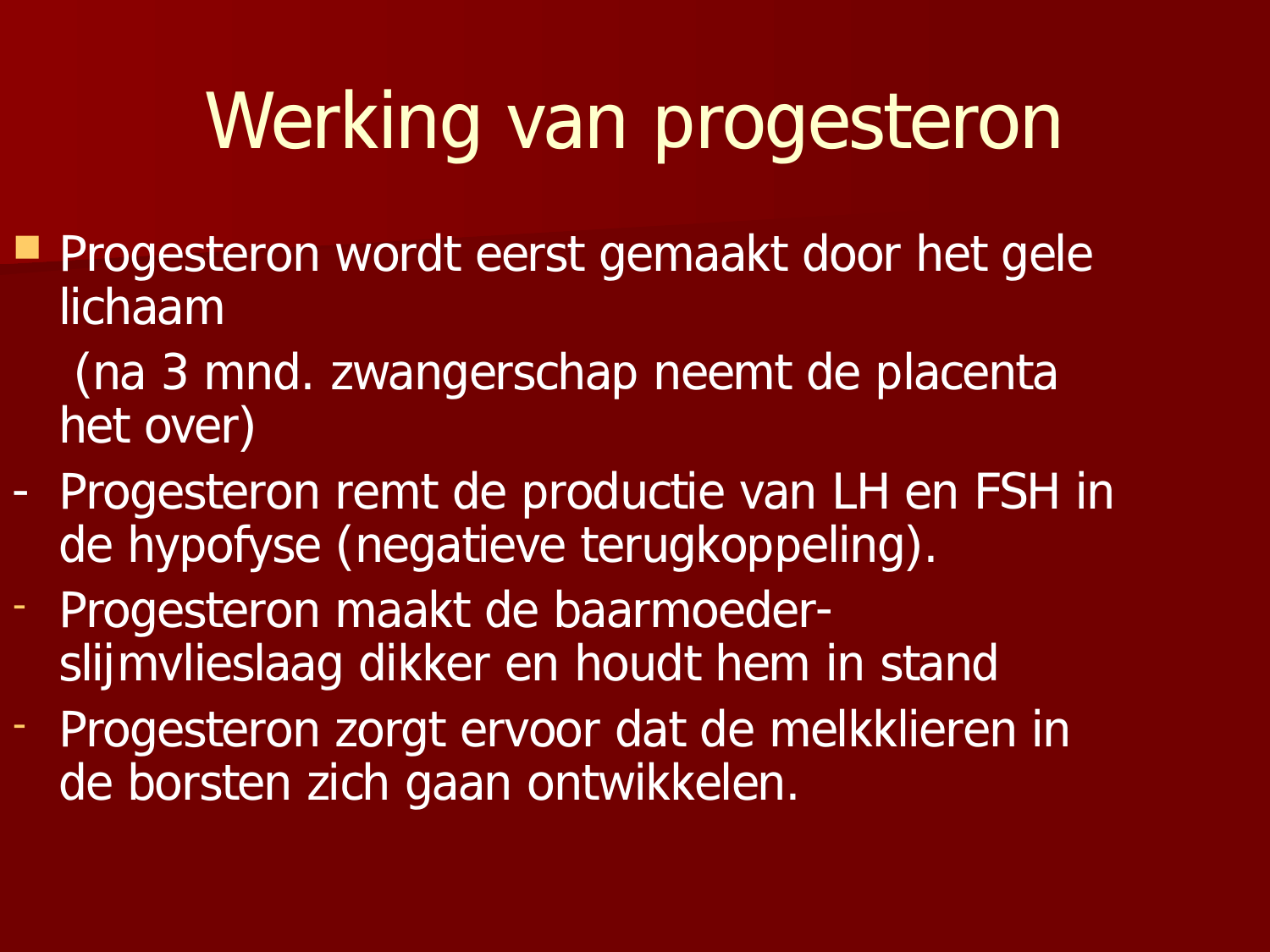

Werking van progesteron
Progesteron wordt eerst gemaakt door het gele lichaam
	 (na 3 mnd. zwangerschap neemt de placenta het over)
-	Progesteron remt de productie van LH en FSH in de hypofyse (negatieve terugkoppeling).
Progesteron maakt de baarmoeder- slijmvlieslaag dikker en houdt hem in stand
Progesteron zorgt ervoor dat de melkklieren in de borsten zich gaan ontwikkelen.